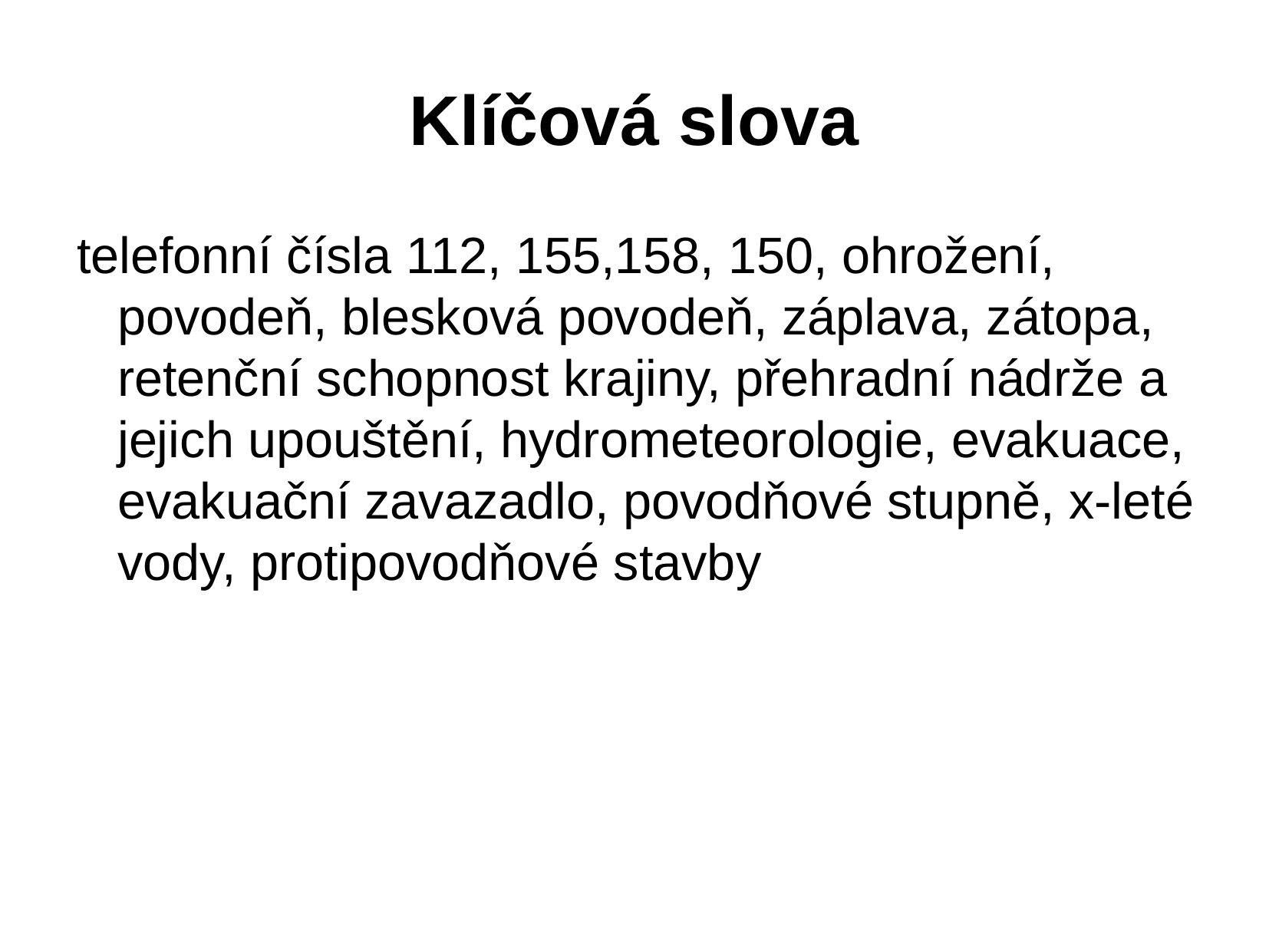

# Klíčová slova
telefonní čísla 112, 155,158, 150, ohrožení, povodeň, blesková povodeň, záplava, zátopa, retenční schopnost krajiny, přehradní nádrže a jejich upouštění, hydrometeorologie, evakuace, evakuační zavazadlo, povodňové stupně, x-leté vody, protipovodňové stavby